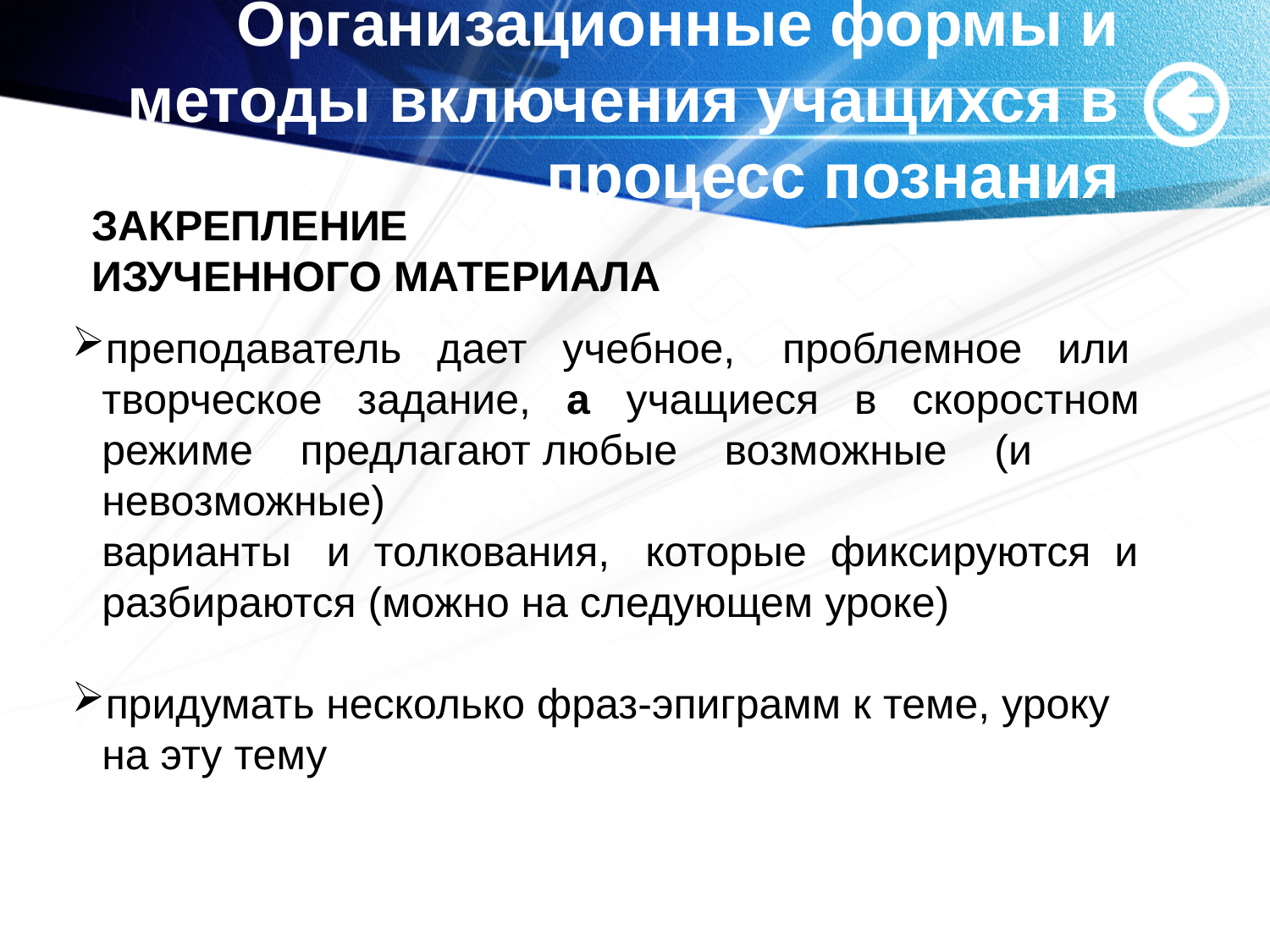

# Организационные формы и методы включения учащихся в процесс познания
Закрепление
изученного материала
преподаватель   дает   учебное,    проблемное   или
творческое   задание,   а   учащиеся   в   скоростном
режиме    предлагают любые    возможные    (и    невозможные)
варианты   и  толкования,   которые  фиксируются  и
разбираются (можно на следующем уроке)

придумать несколько фраз-эпиграмм к теме, уроку
на эту тему